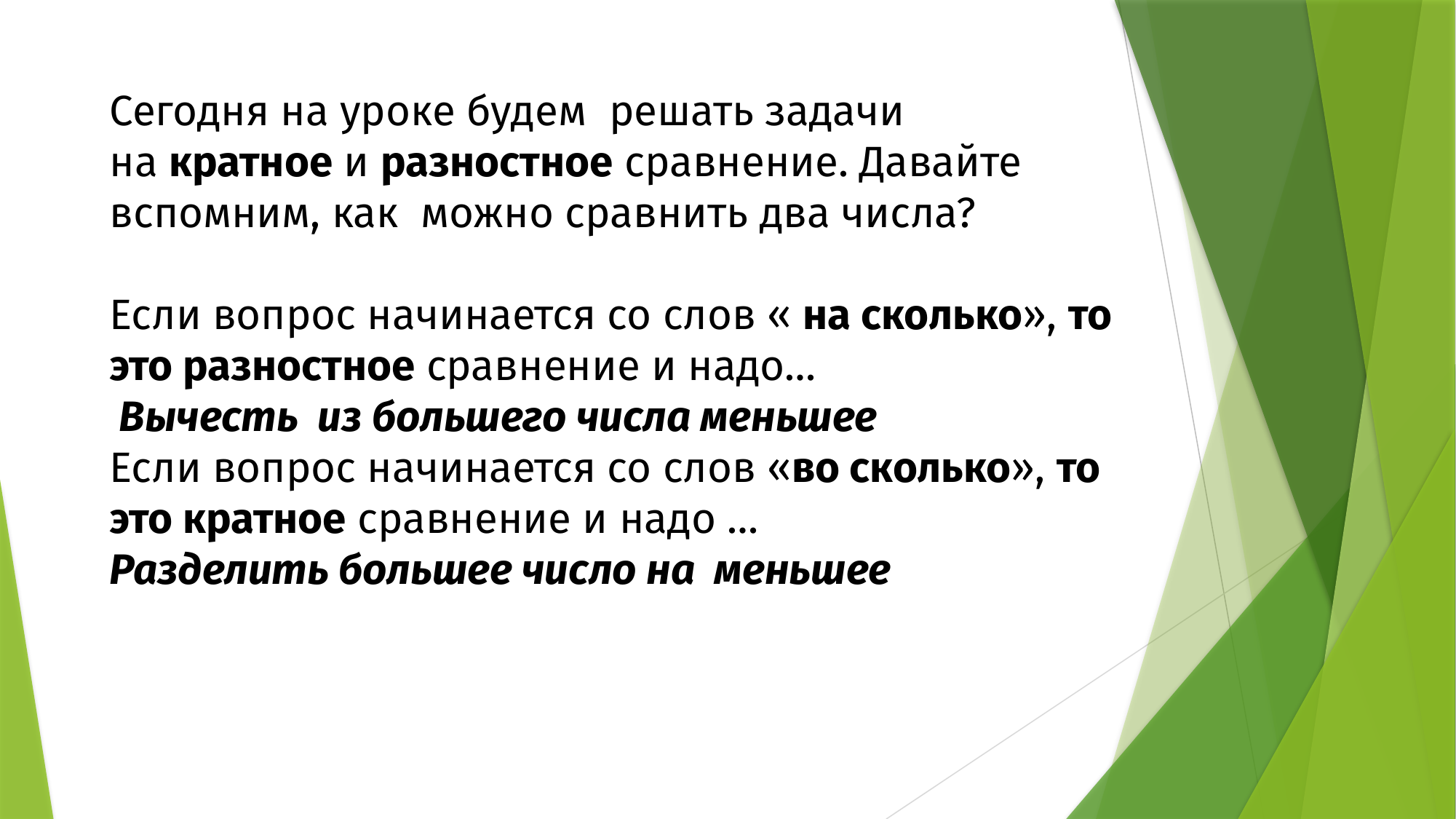

Сегодня на уроке будем  решать задачи на кратное и разностное сравнение. Давайте вспомним, как  можно сравнить два числа?

Если вопрос начинается со слов « на сколько», то это разностное сравнение и надо…
 Вычесть  из большего числа меньшее
Если вопрос начинается со слов «во сколько», то это кратное сравнение и надо …
Разделить большее число на  меньшее